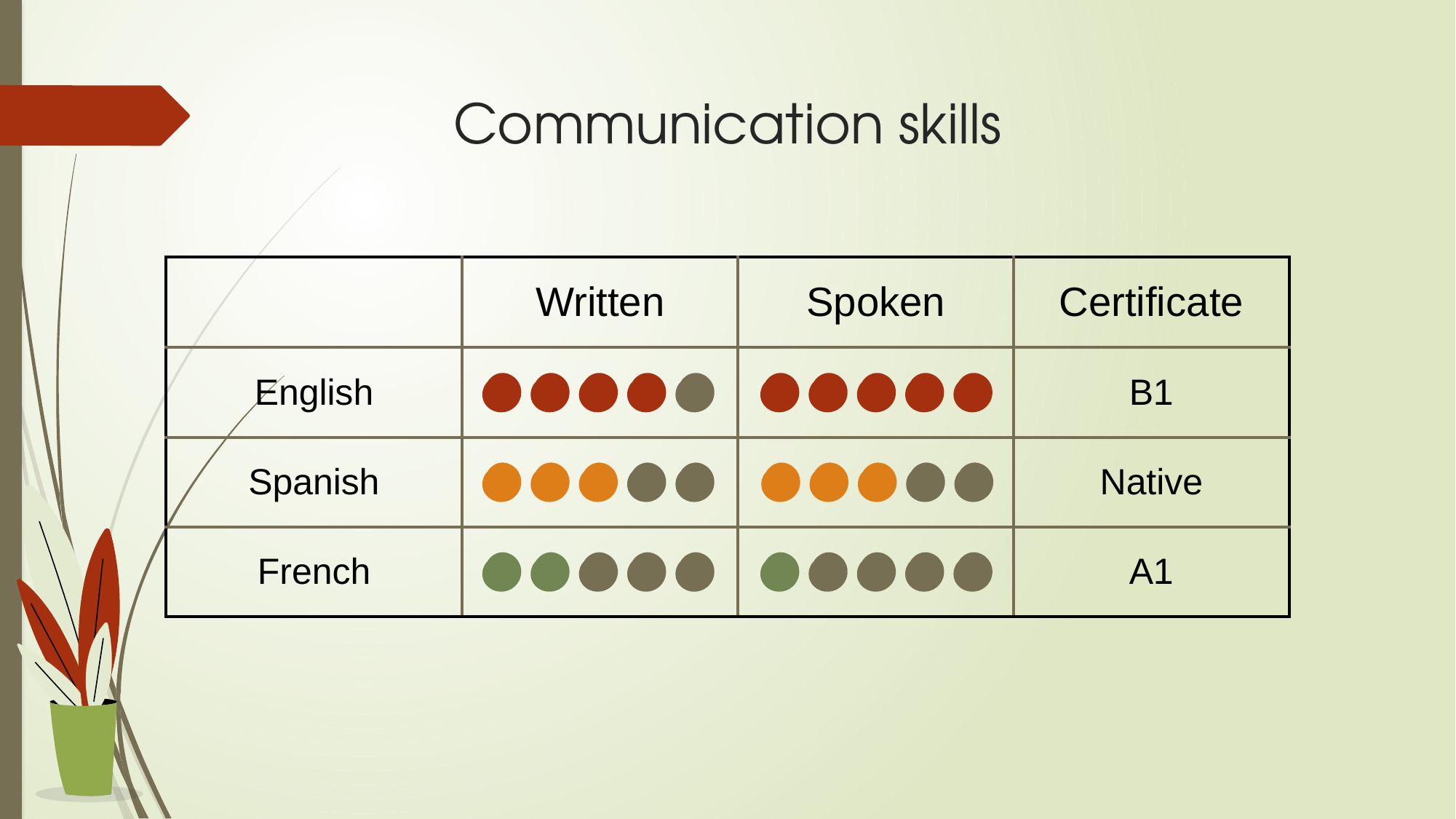

# Communication skills
|  | Written | Spoken | Certificate |
| --- | --- | --- | --- |
| English |  |  | B1 |
| Spanish |  |  | Native |
| French |  |  | A1 |